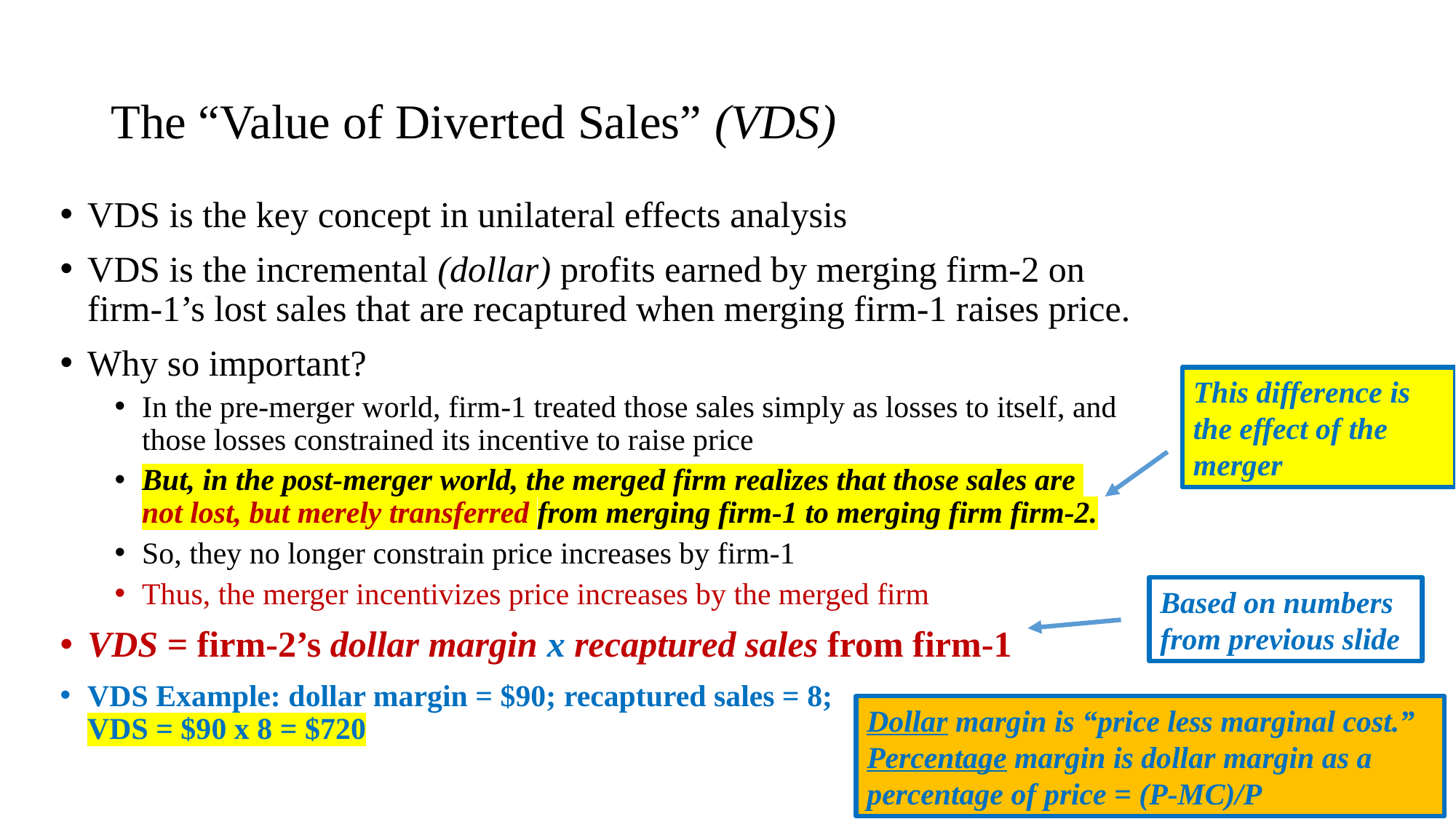

# The “Value of Diverted Sales” (VDS)
VDS is the key concept in unilateral effects analysis
VDS is the incremental (dollar) profits earned by merging firm-2 on firm-1’s lost sales that are recaptured when merging firm-1 raises price.
Why so important?
In the pre-merger world, firm-1 treated those sales simply as losses to itself, and those losses constrained its incentive to raise price
But, in the post-merger world, the merged firm realizes that those sales are
not lost, but merely transferred from merging firm-1 to merging firm firm-2.
So, they no longer constrain price increases by firm-1
Thus, the merger incentivizes price increases by the merged firm
VDS = firm-2’s dollar margin x recaptured sales from firm-1
VDS Example: dollar margin = $90; recaptured sales = 8;
VDS = $90 x 8 = $720
This difference is the effect of the merger
Based on numbers from previous slide
Dollar margin is “price less marginal cost.”
Percentage margin is dollar margin as a percentage of price = (P-MC)/P
18